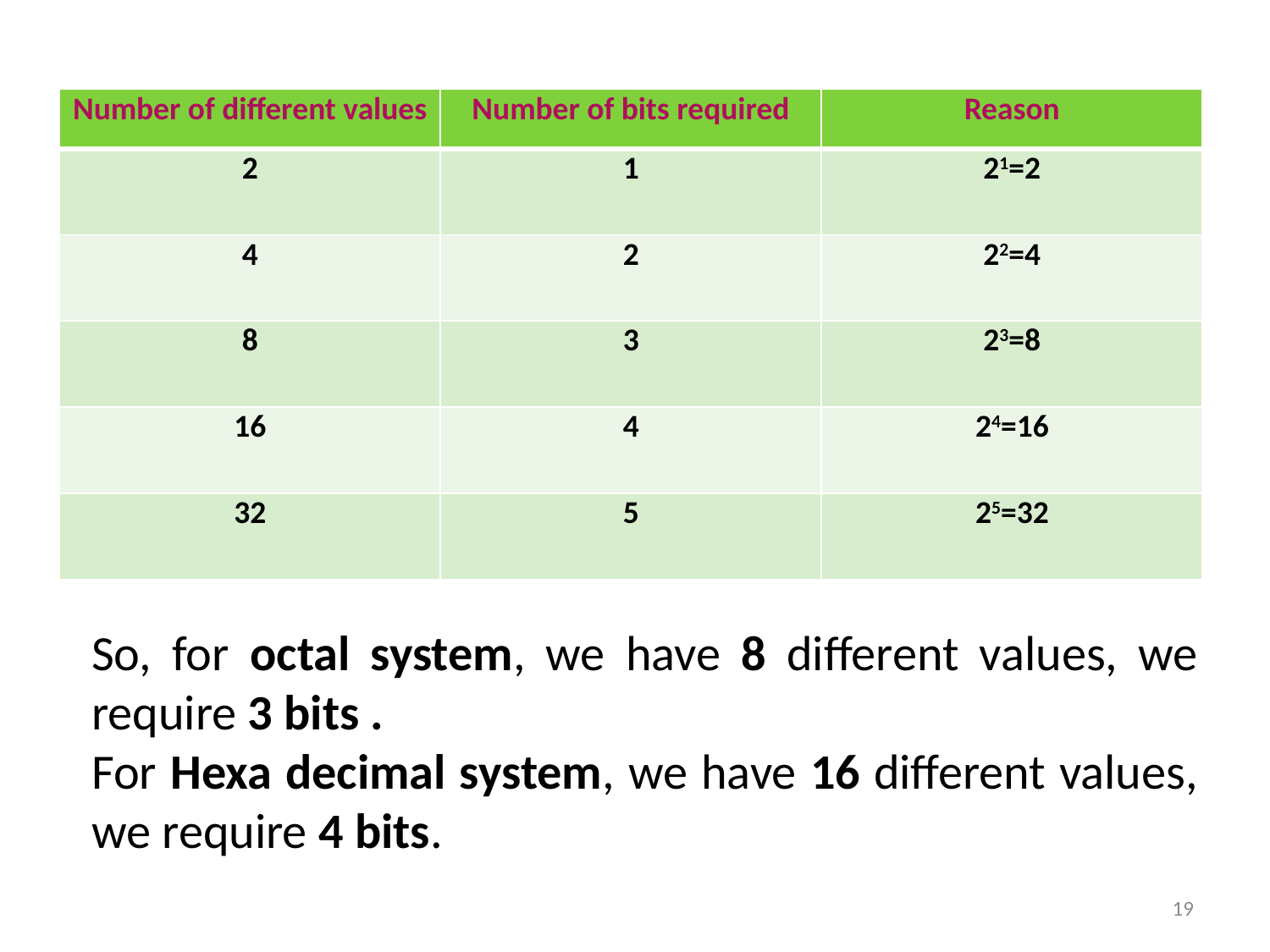

| Number of different values | Number of bits required | Reason |
| --- | --- | --- |
| 2 | 1 | 21=2 |
| 4 | 2 | 22=4 |
| 8 | 3 | 23=8 |
| 16 | 4 | 24=16 |
| 32 | 5 | 25=32 |
So, for octal system, we have 8 different values, we require 3 bits .
For Hexa decimal system, we have 16 different values, we require 4 bits.
19